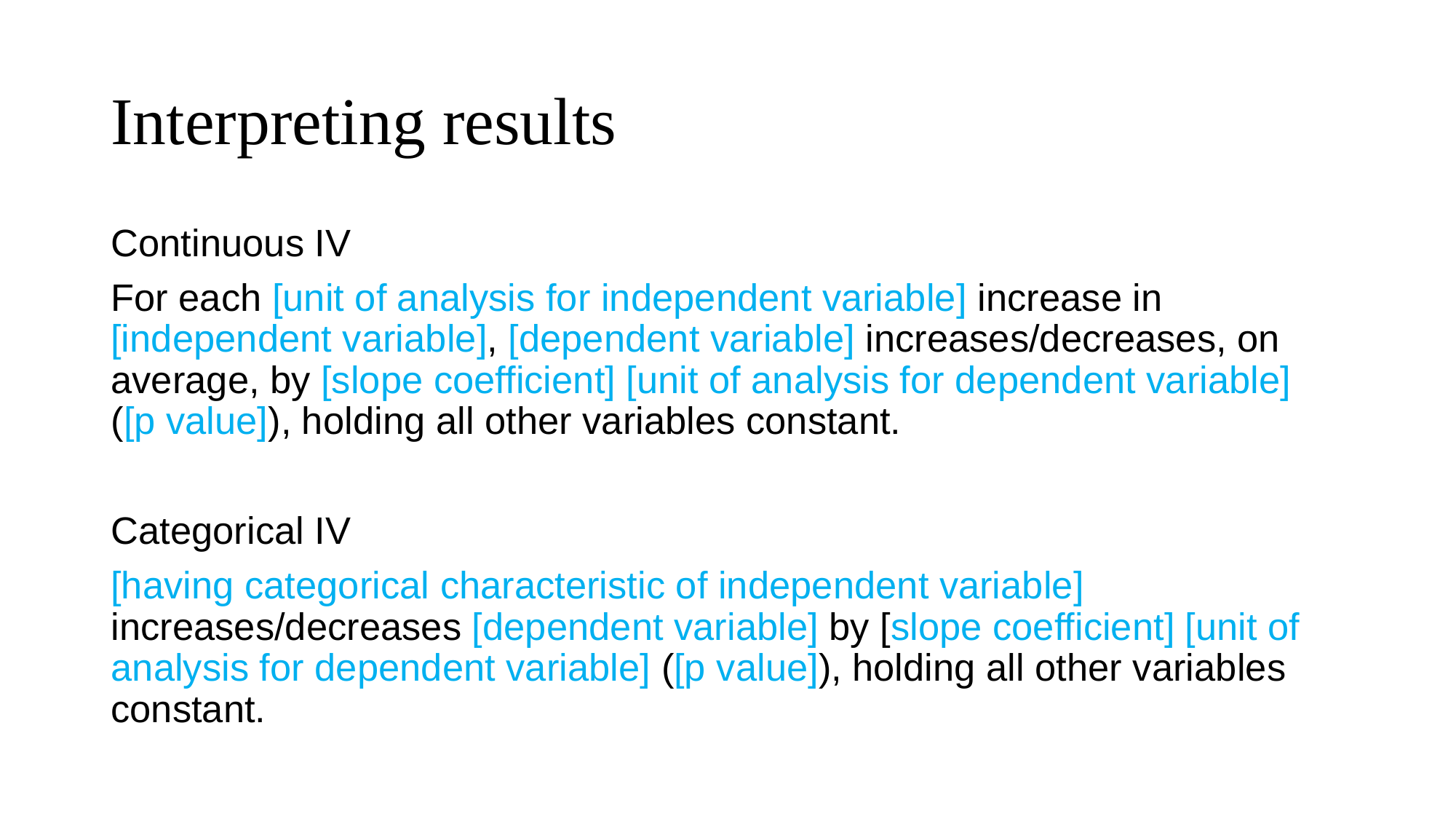

# Interpreting results
Continuous IV
For each [unit of analysis for independent variable] increase in [independent variable], [dependent variable] increases/decreases, on average, by [slope coefficient] [unit of analysis for dependent variable] ([p value]), holding all other variables constant.

Categorical IV
[having categorical characteristic of independent variable] increases/decreases [dependent variable] by [slope coefficient] [unit of analysis for dependent variable] ([p value]), holding all other variables constant.